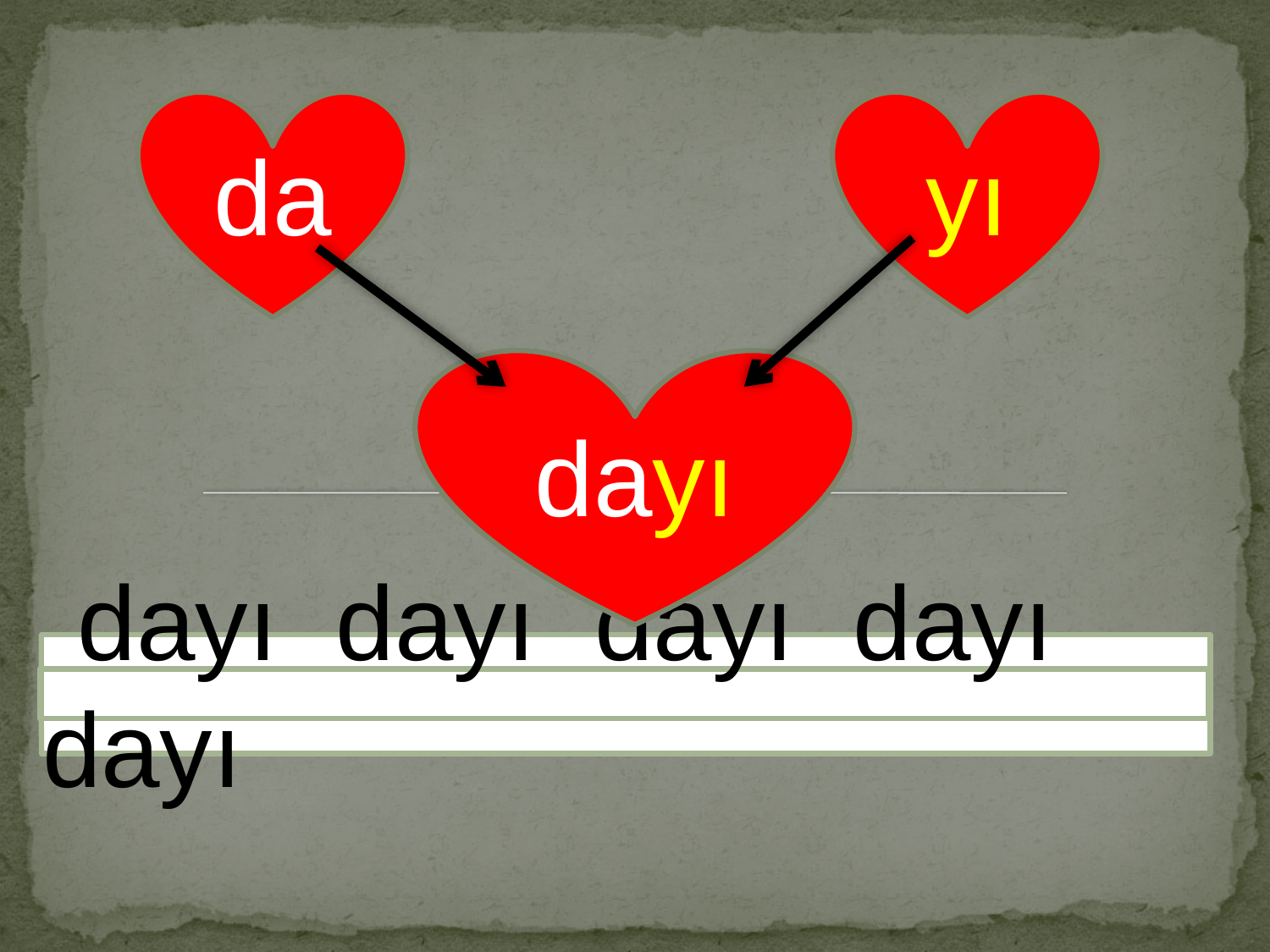

da
yı

dayı

  dayı  dayı  dayı  dayı  dayı